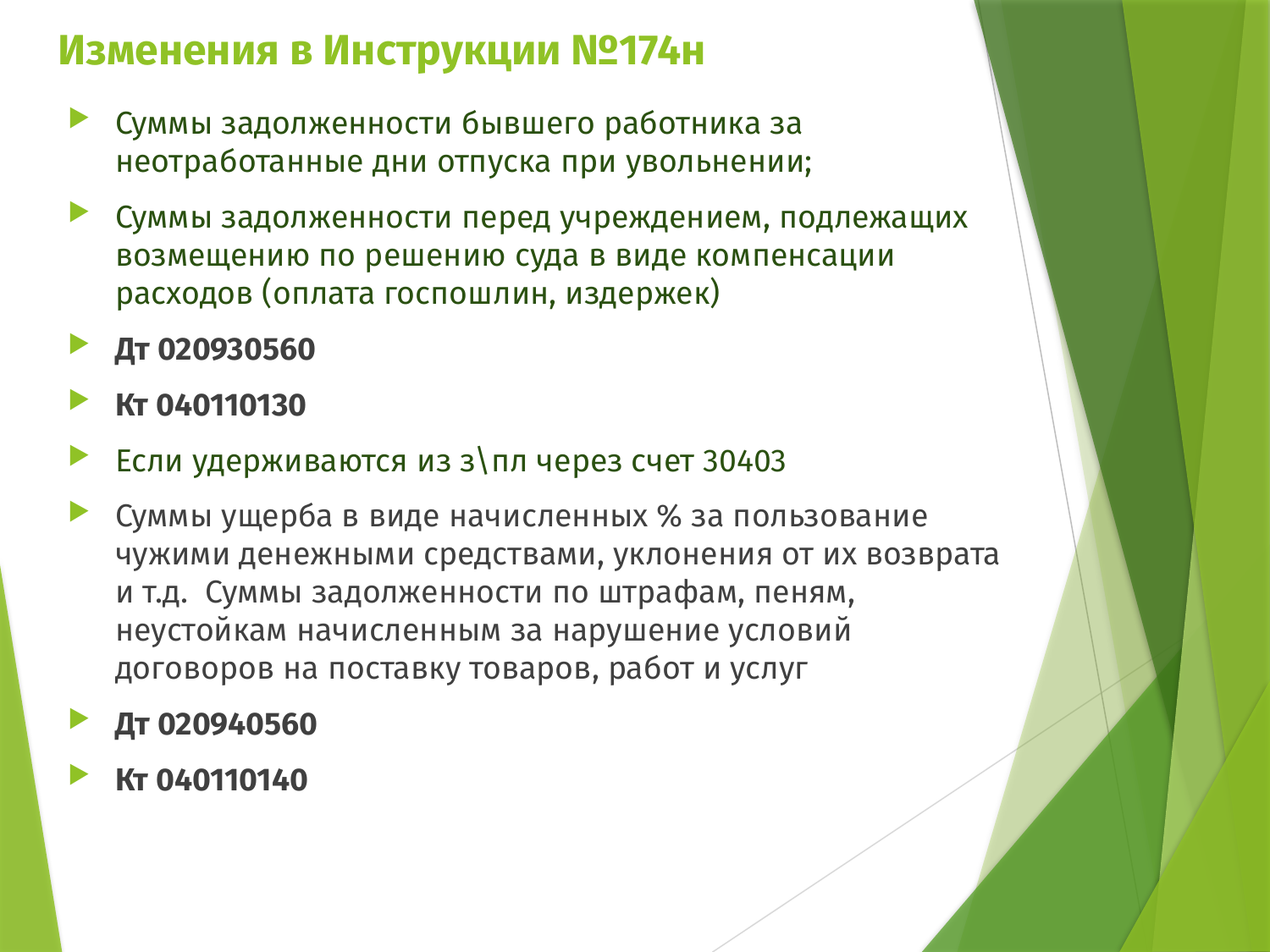

# Изменения в Инструкции №174н
Суммы задолженности бывшего работника за неотработанные дни отпуска при увольнении;
Суммы задолженности перед учреждением, подлежащих  возмещению по решению суда в виде компенсации расходов (оплата госпошлин, издержек)
Дт 020930560
Кт 040110130
Если удерживаются из з\пл через счет 30403
Суммы ущерба в виде начисленных % за пользование чужими денежными средствами, уклонения от их возврата и т.д.  Суммы задолженности по штрафам, пеням, неустойкам начисленным за нарушение условий договоров на поставку товаров, работ и услуг
Дт 020940560
Кт 040110140